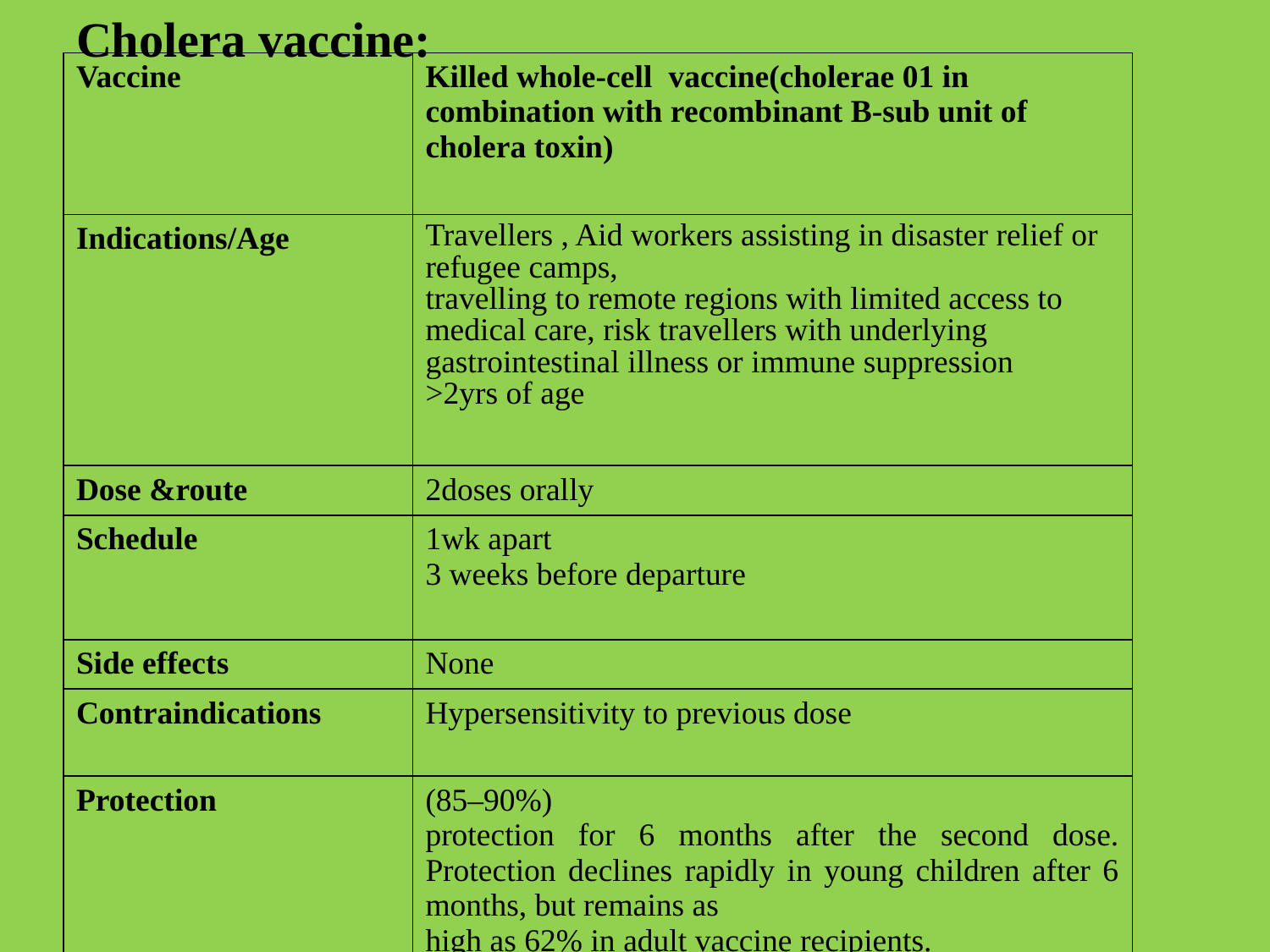

# Cholera vaccine:
| Vaccine | Killed whole-cell vaccine(cholerae 01 in combination with recombinant B-sub unit of cholera toxin) |
| --- | --- |
| Indications/Age | Travellers , Aid workers assisting in disaster relief or refugee camps, travelling to remote regions with limited access to medical care, risk travellers with underlying gastrointestinal illness or immune suppression >2yrs of age |
| Dose &route | 2doses orally |
| Schedule | 1wk apart 3 weeks before departure |
| Side effects | None |
| Contraindications | Hypersensitivity to previous dose |
| Protection | (85–90%) protection for 6 months after the second dose. Protection declines rapidly in young children after 6 months, but remains as high as 62% in adult vaccine recipients. |